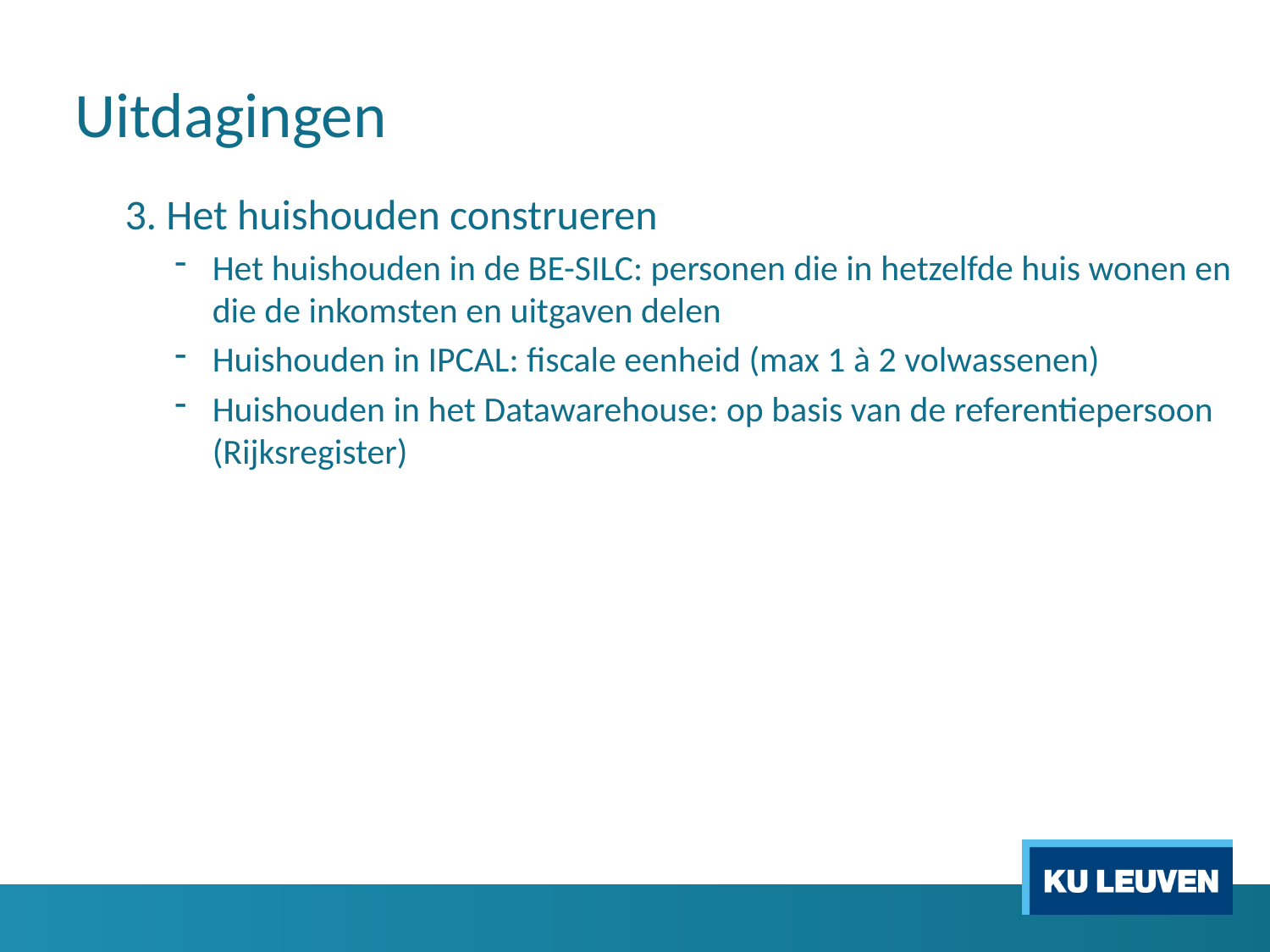

# Uitdagingen
3. Het huishouden construeren
Het huishouden in de BE-SILC: personen die in hetzelfde huis wonen en die de inkomsten en uitgaven delen
Huishouden in IPCAL: fiscale eenheid (max 1 à 2 volwassenen)
Huishouden in het Datawarehouse: op basis van de referentiepersoon (Rijksregister)